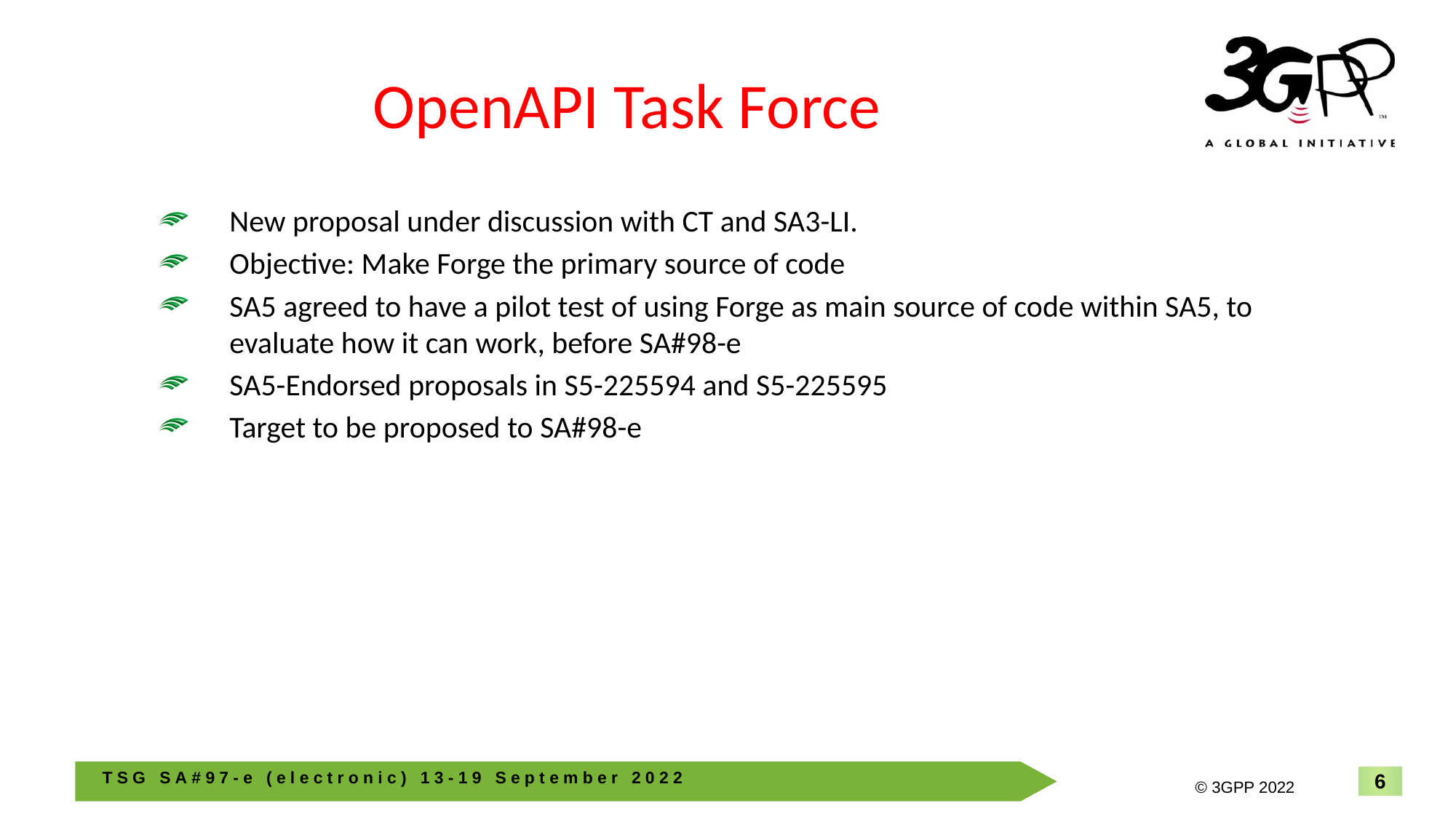

# OpenAPI Task Force
New proposal under discussion with CT and SA3-LI.
Objective: Make Forge the primary source of code
SA5 agreed to have a pilot test of using Forge as main source of code within SA5, to evaluate how it can work, before SA#98-e
SA5-Endorsed proposals in S5-225594 and S5-225595
Target to be proposed to SA#98-e